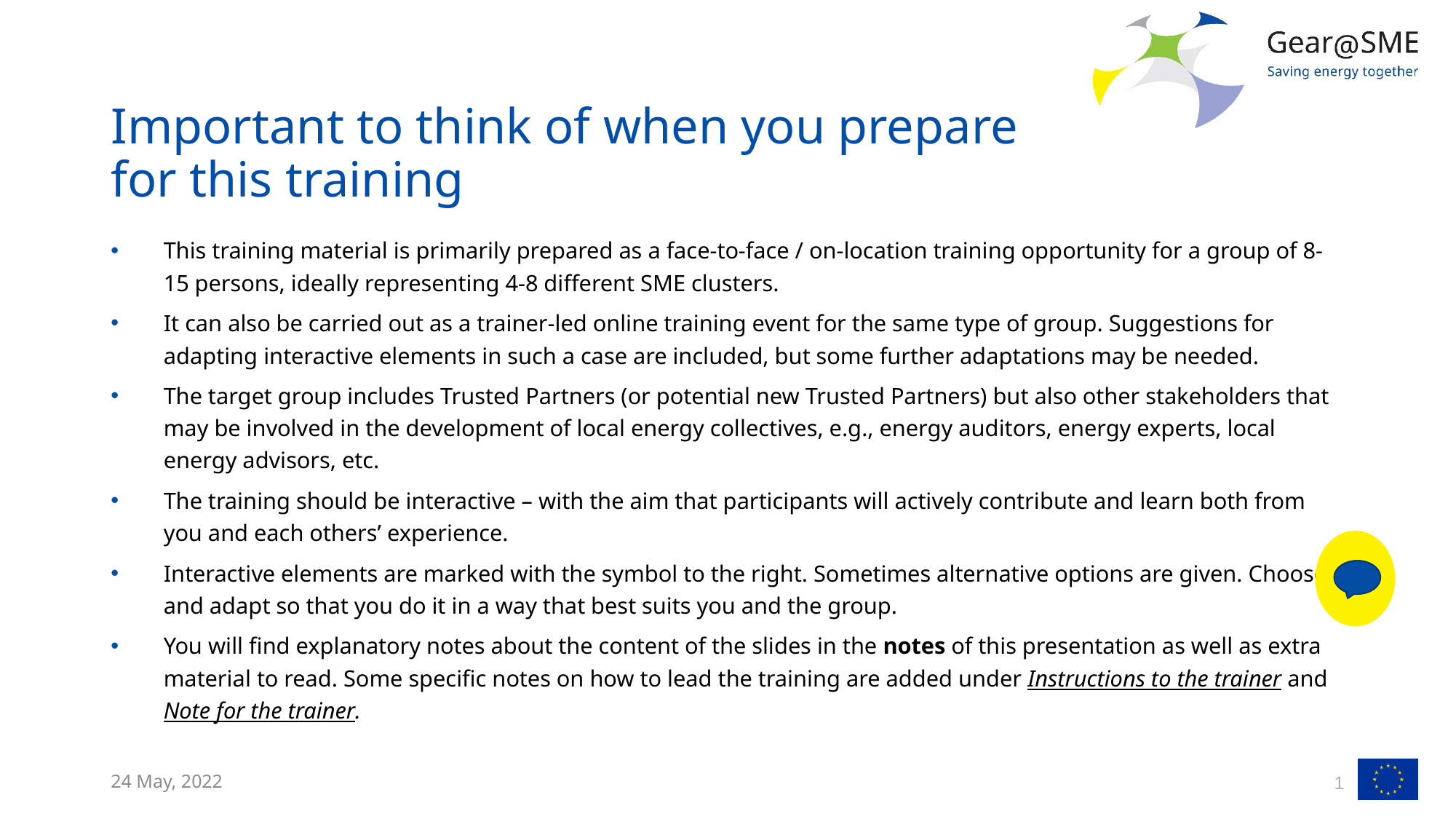

# Important to think of when you prepare for this training
This training material is primarily prepared as a face-to-face / on-location training opportunity for a group of 8-15 persons, ideally representing 4-8 different SME clusters.
It can also be carried out as a trainer-led online training event for the same type of group. Suggestions for adapting interactive elements in such a case are included, but some further adaptations may be needed.
The target group includes Trusted Partners (or potential new Trusted Partners) but also other stakeholders that may be involved in the development of local energy collectives, e.g., energy auditors, energy experts, local energy advisors, etc.
The training should be interactive – with the aim that participants will actively contribute and learn both from you and each others’ experience.
Interactive elements are marked with the symbol to the right. Sometimes alternative options are given. Choose and adapt so that you do it in a way that best suits you and the group.
You will find explanatory notes about the content of the slides in the notes of this presentation as well as extra material to read. Some specific notes on how to lead the training are added under Instructions to the trainer and Note for the trainer.

24 May, 2022
1